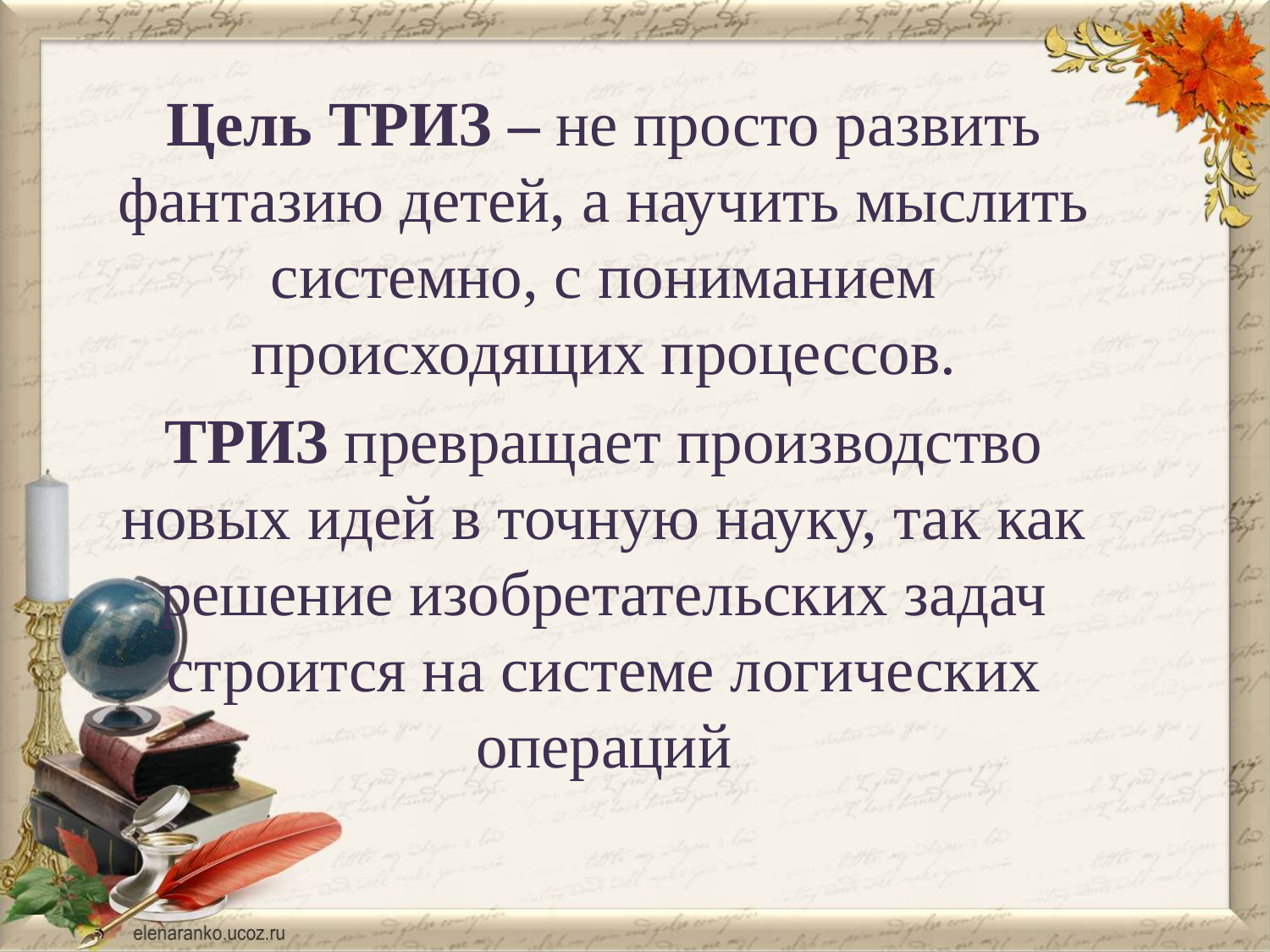

Цель ТРИЗ – не просто развить фантазию детей, а научить мыслить системно, с пониманием происходящих процессов.
ТРИЗ превращает производство новых идей в точную науку, так как решение изобретательских задач строится на системе логических операций